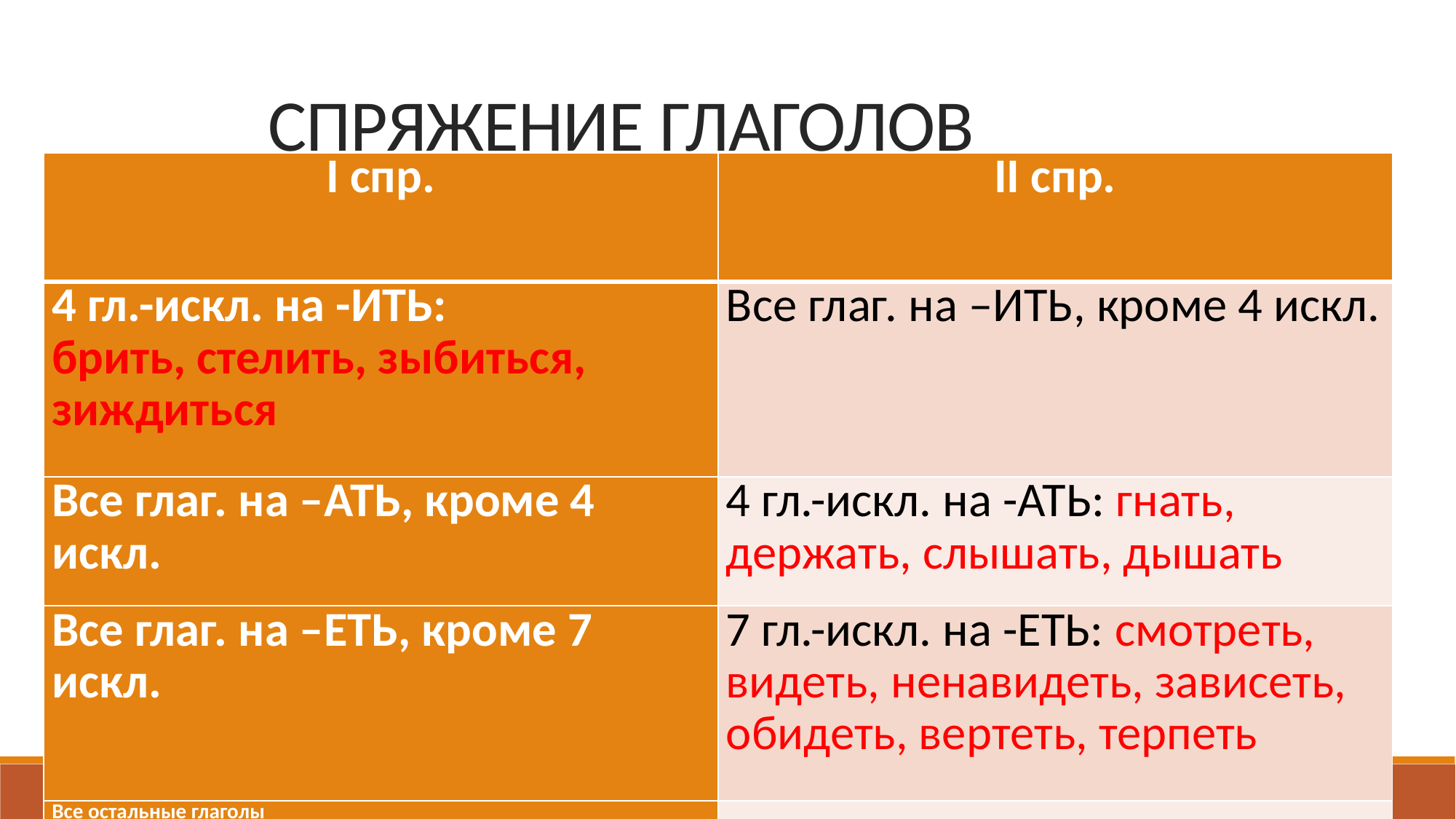

# СПРЯЖЕНИЕ ГЛАГОЛОВ
| I спр. | II спр. |
| --- | --- |
| 4 гл.-искл. на -ИТЬ: брить, стелить, зыбиться, зиждиться | Все глаг. на –ИТЬ, кроме 4 искл. |
| Все глаг. на –АТЬ, кроме 4 искл. | 4 гл.-искл. на -АТЬ: гнать, держать, слышать, дышать |
| Все глаг. на –ЕТЬ, кроме 7 искл. | 7 гл.-искл. на -ЕТЬ: смотреть, видеть, ненавидеть, зависеть, обидеть, вертеть, терпеть |
| Все остальные глаголы |  |